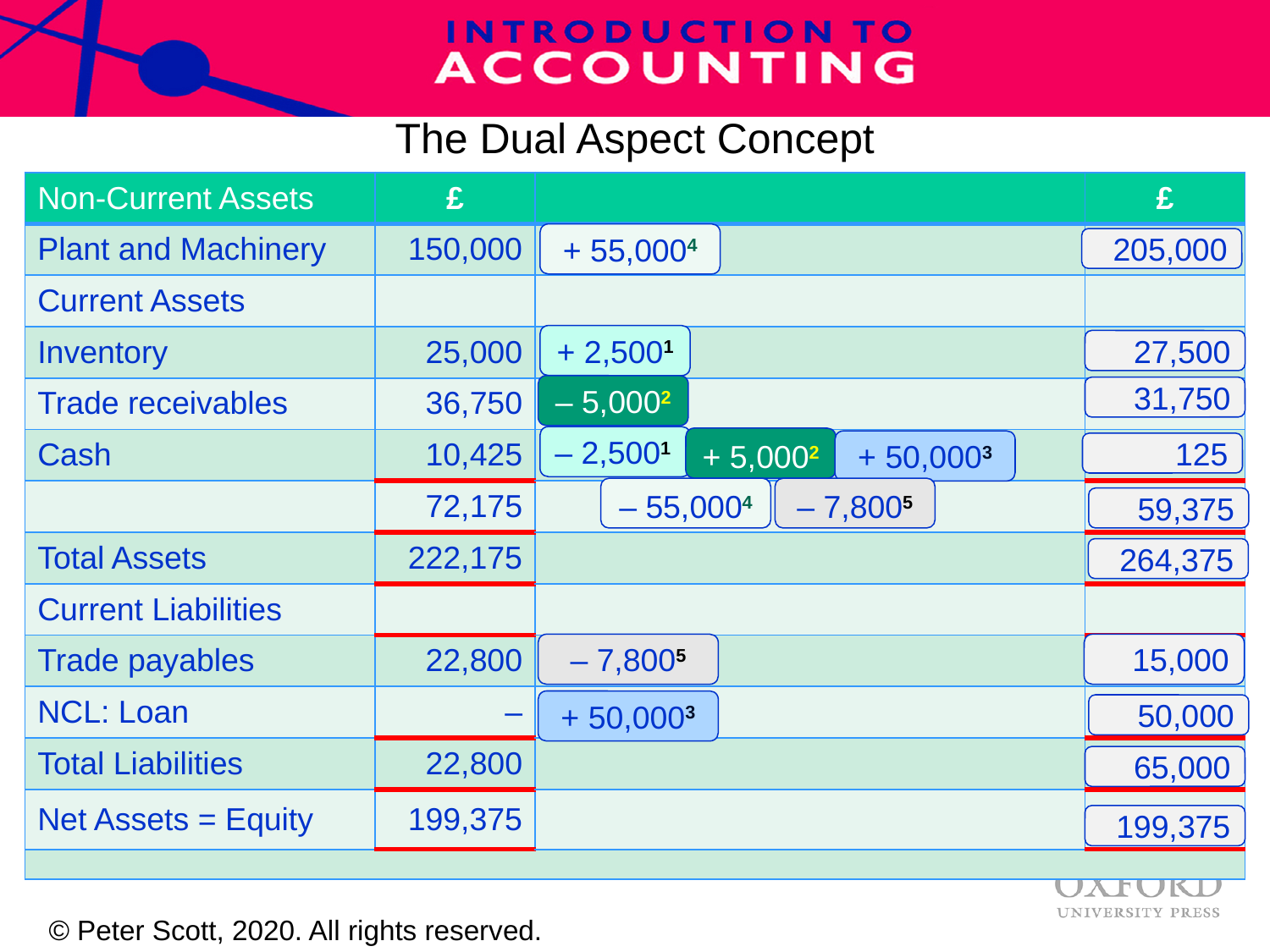

# The Dual Aspect Concept
| Non-Current Assets | £ |  | £ |
| --- | --- | --- | --- |
| Plant and Machinery | 150,000 |  |  |
| Current Assets |  |  |  |
| Inventory | 25,000 |  |  |
| Trade receivables | 36,750 |  |  |
| Cash | 10,425 |  |  |
|  | 72,175 |  |  |
| Total Assets | 222,175 |  |  |
| Current Liabilities |  |  |  |
| Trade payables | 22,800 |  |  |
| NCL: Loan | – |  |  |
| Total Liabilities | 22,800 |  |  |
| Net Assets = Equity | 199,375 |  |  |
|  |  |  |  |
+ 55,0004
205,000
+ 2,5001
27,500
– 5,0002
31,750
– 2,5001
+ 5,0002
+ 50,0003
125
– 55,0004
– 7,8005
59,375
264,375
– 7,8005
15,000
+ 50,0003
50,000
65,000
199,375